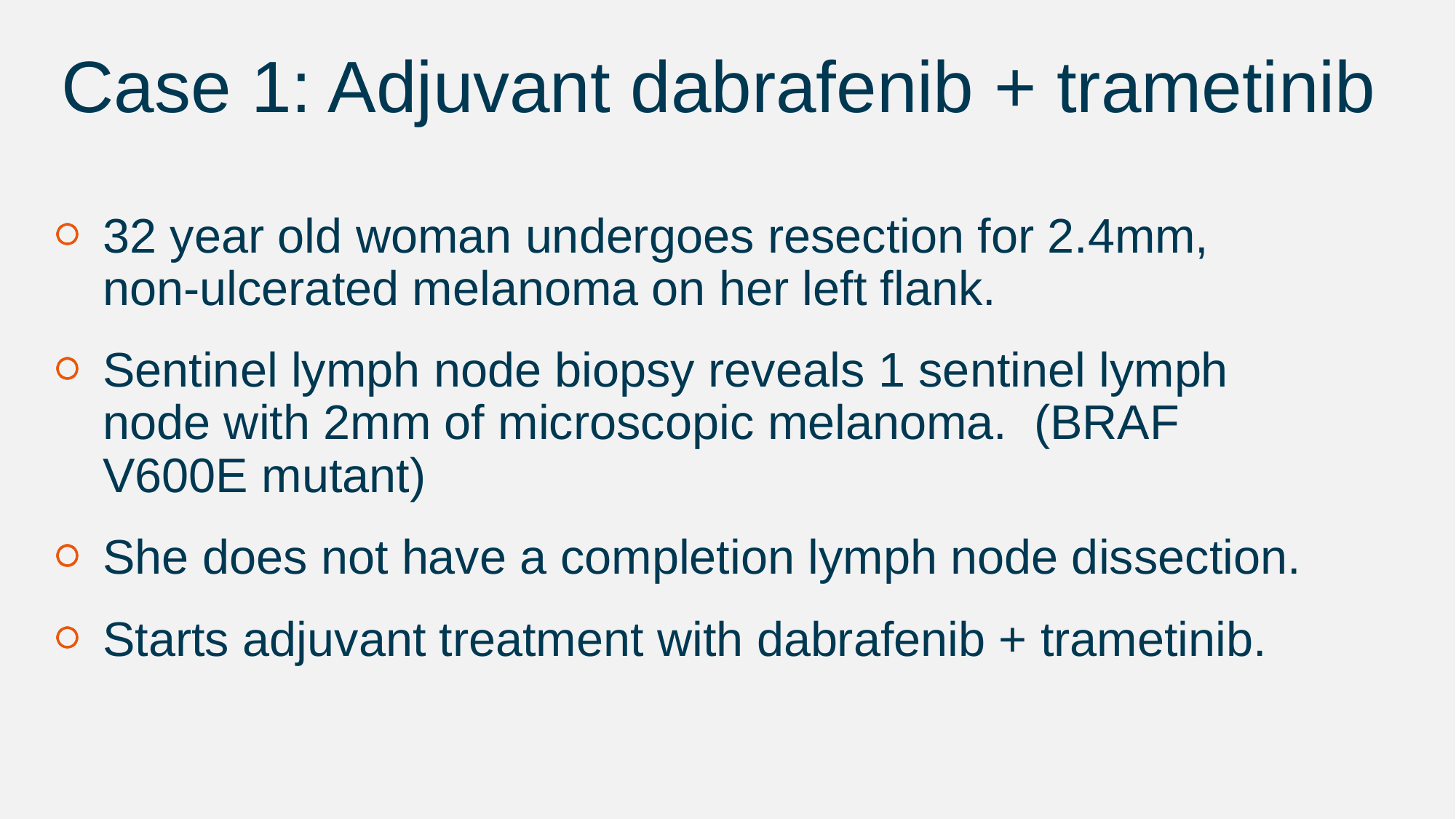

Case 1: Adjuvant dabrafenib + trametinib
32 year old woman undergoes resection for 2.4mm, non-ulcerated melanoma on her left flank.
Sentinel lymph node biopsy reveals 1 sentinel lymph node with 2mm of microscopic melanoma.  (BRAF V600E mutant)
She does not have a completion lymph node dissection.
Starts adjuvant treatment with dabrafenib + trametinib.